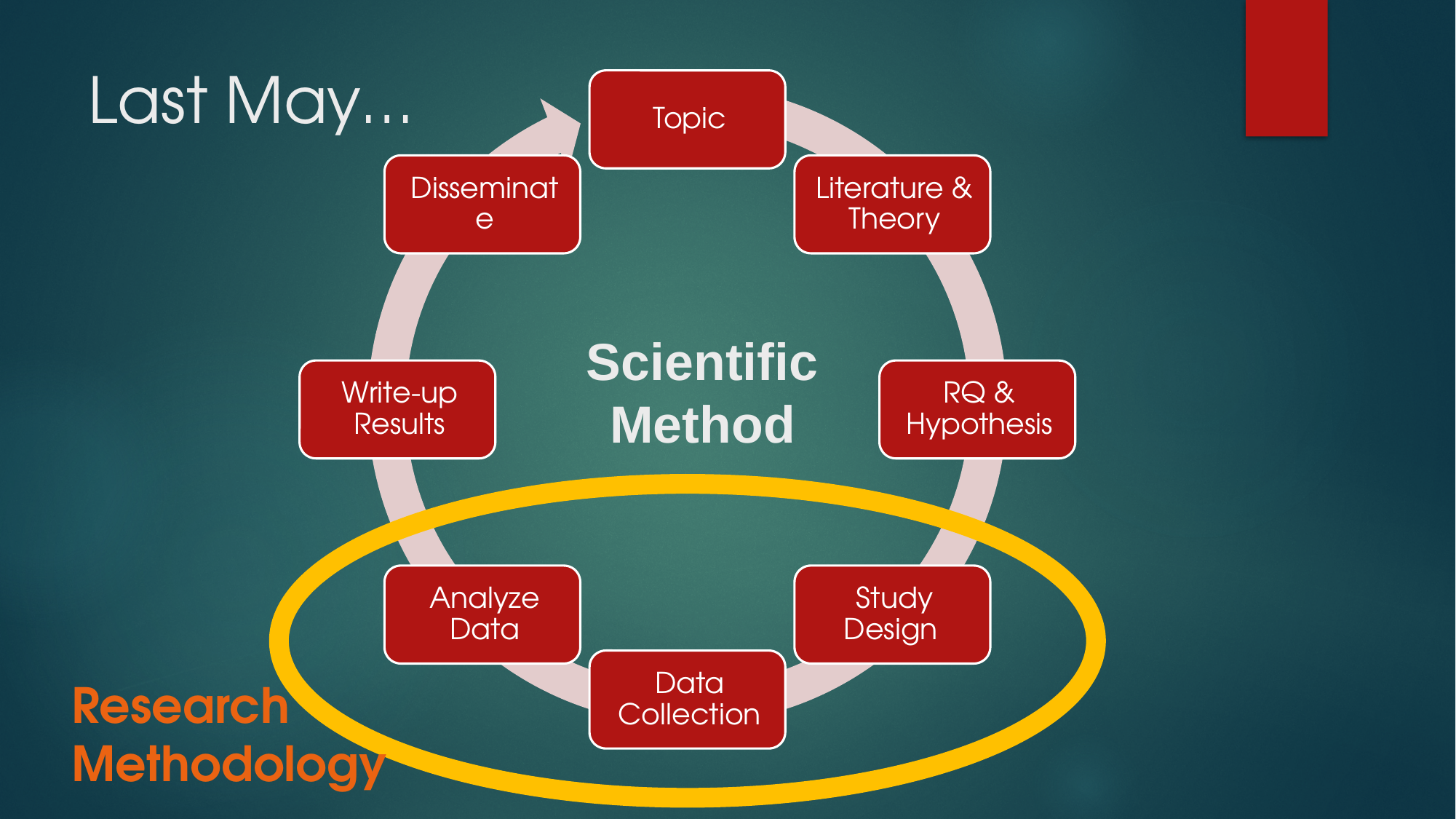

Last May…
Topic
Literature & Theory
RQ & Hypothesis
Study Design
Data Collection
Analyze Data
Write-up Results
Disseminate
# Scientific Method

Research
Methodology